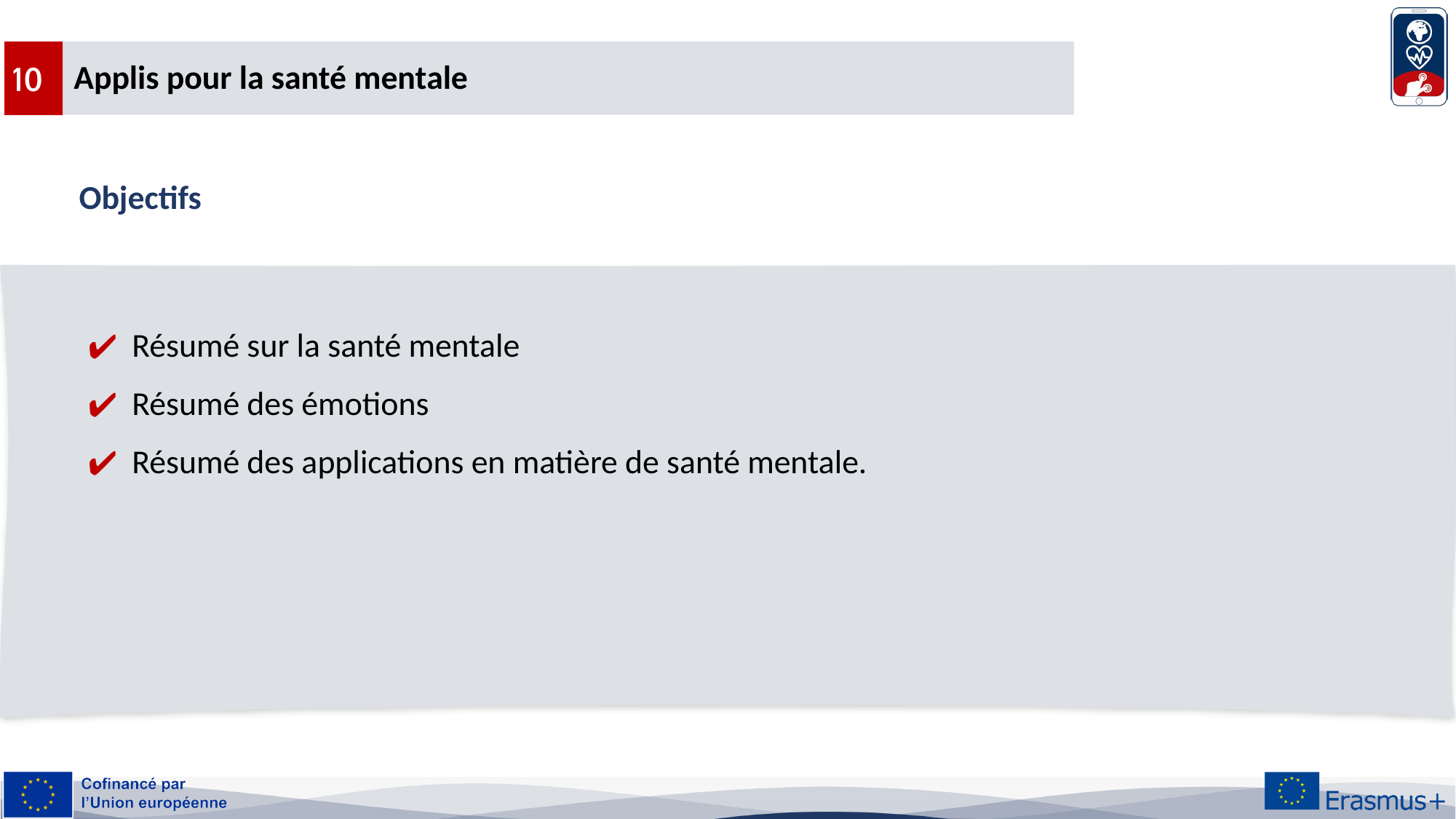

Applis pour la santé mentale
 10
# Objectifs
Résumé sur la santé mentale
Résumé des émotions
Résumé des applications en matière de santé mentale.